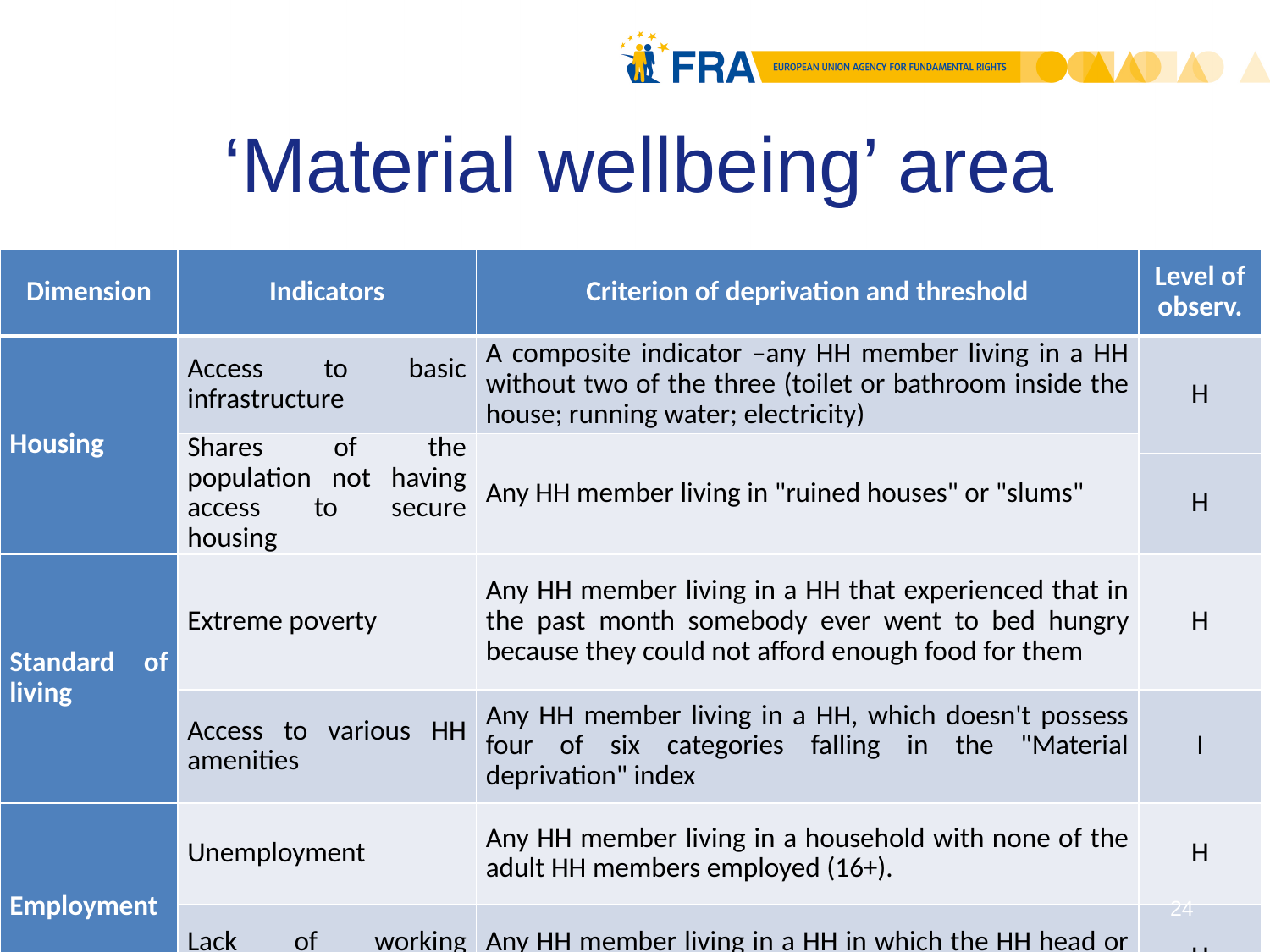

# ‘Material wellbeing’ area
| Dimension | Indicators | Criterion of deprivation and threshold | Level of observ. |
| --- | --- | --- | --- |
| Housing | Access to basic infrastructure | A composite indicator –any HH member living in a HH without two of the three (toilet or bathroom inside the house; running water; electricity) | H |
|  | Shares of the population not having access to secure housing | Any HH member living in "ruined houses" or "slums" |  |
|  |  |  | H |
| Standard of living | Extreme poverty | Any HH member living in a HH that experienced that in the past month somebody ever went to bed hungry because they could not afford enough food for them | H |
|  | Access to various HH amenities | Any HH member living in a HH, which doesn't possess four of six categories falling in the "Material deprivation" index | I |
| Employment | Unemployment | Any HH member living in a household with none of the adult HH members employed (16+). | H |
|  | Lack of working experience | Any HH member living in a HH in which the HH head or his/her spouse has no working experience | H |
24